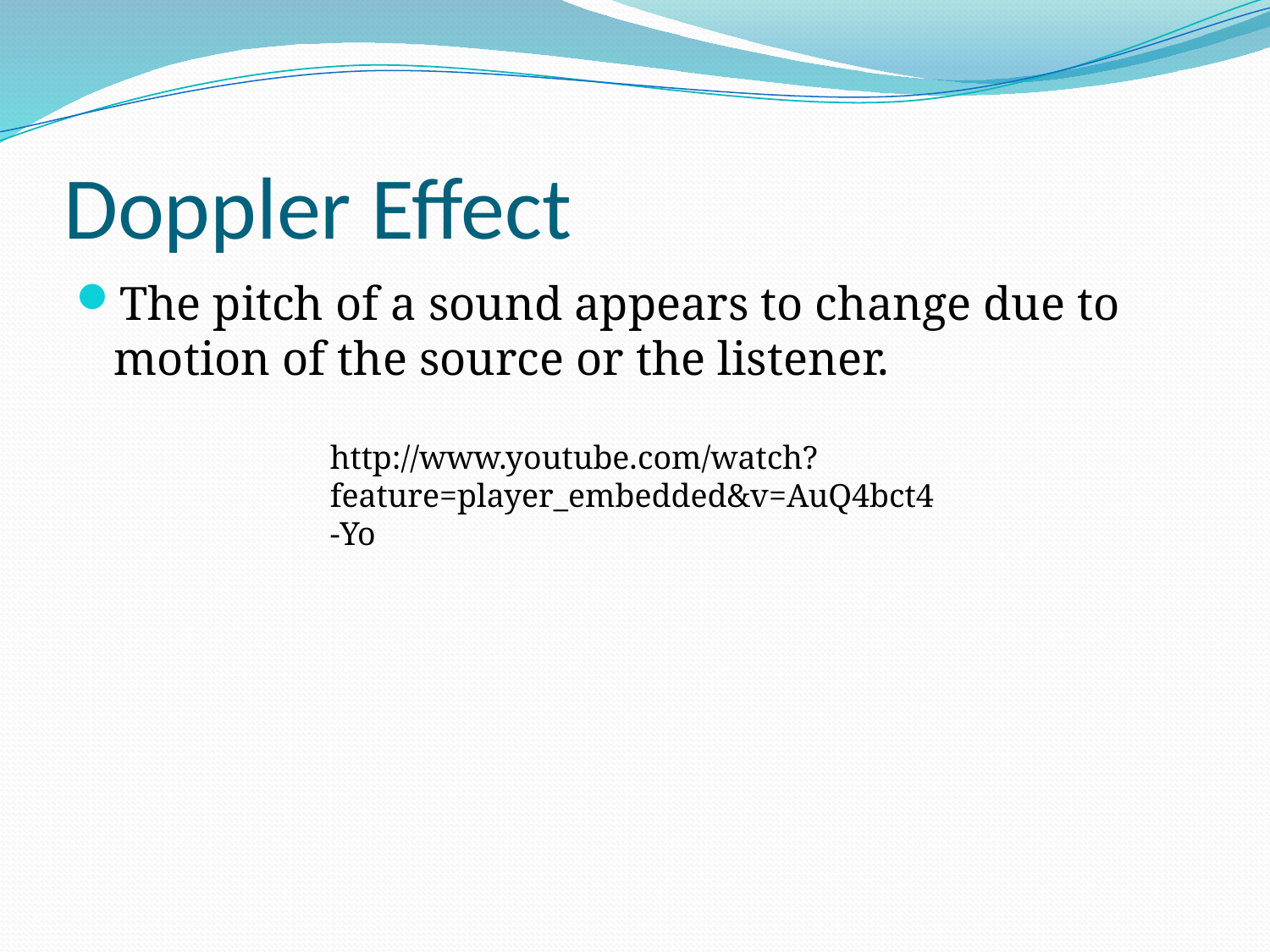

# Doppler Effect
The pitch of a sound appears to change due to motion of the source or the listener.
http://www.youtube.com/watch?feature=player_embedded&v=AuQ4bct4-Yo